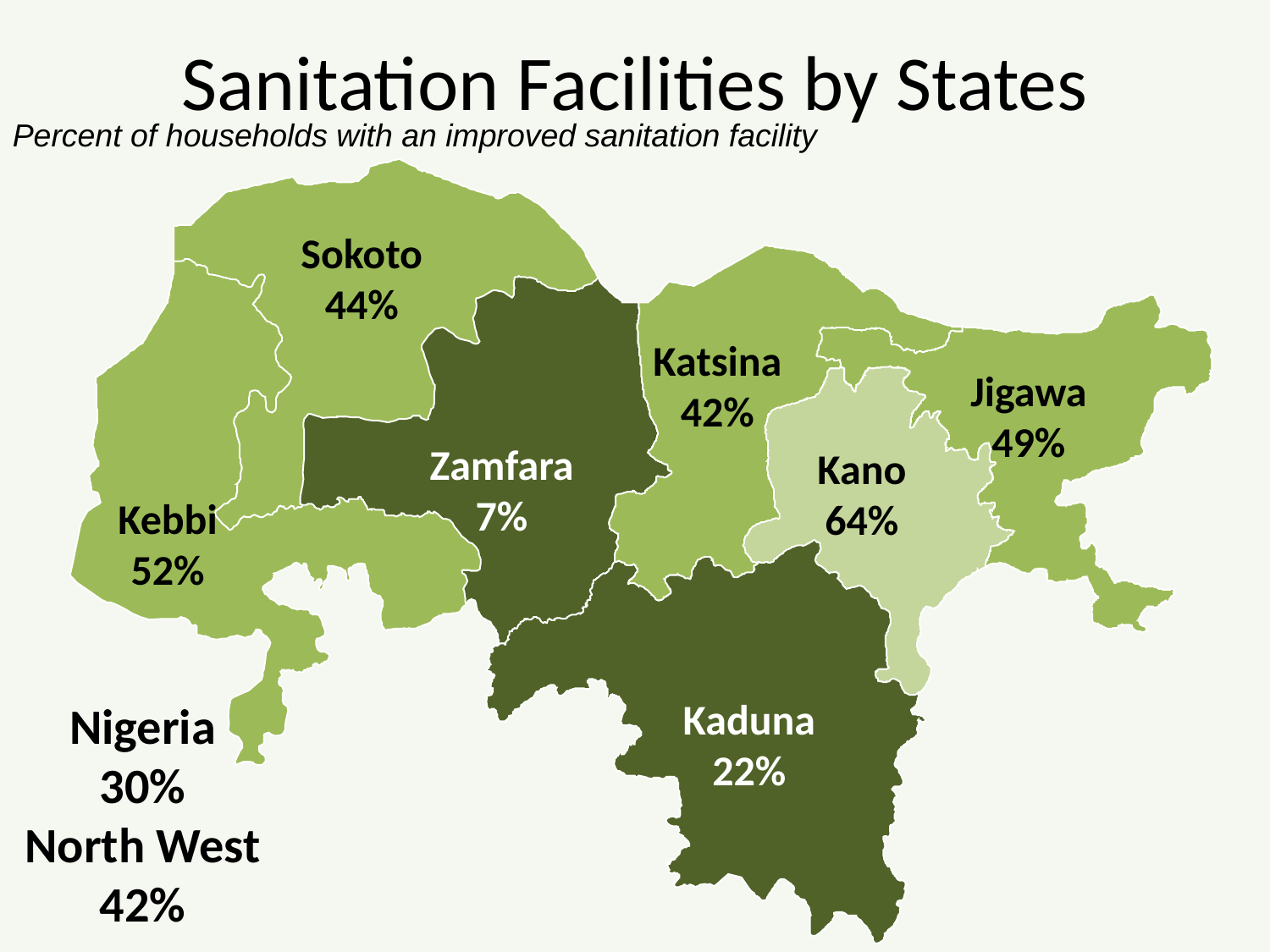

# Sanitation Facilities by States
Percent of households with an improved sanitation facility

Sokoto
44%

Katsina
42%
Niger
48%
Jigawa
49%
Zamfara
7%
Kano
64%
Kebbi
52%
Kaduna
22%
Nigeria
30%
North West
42%